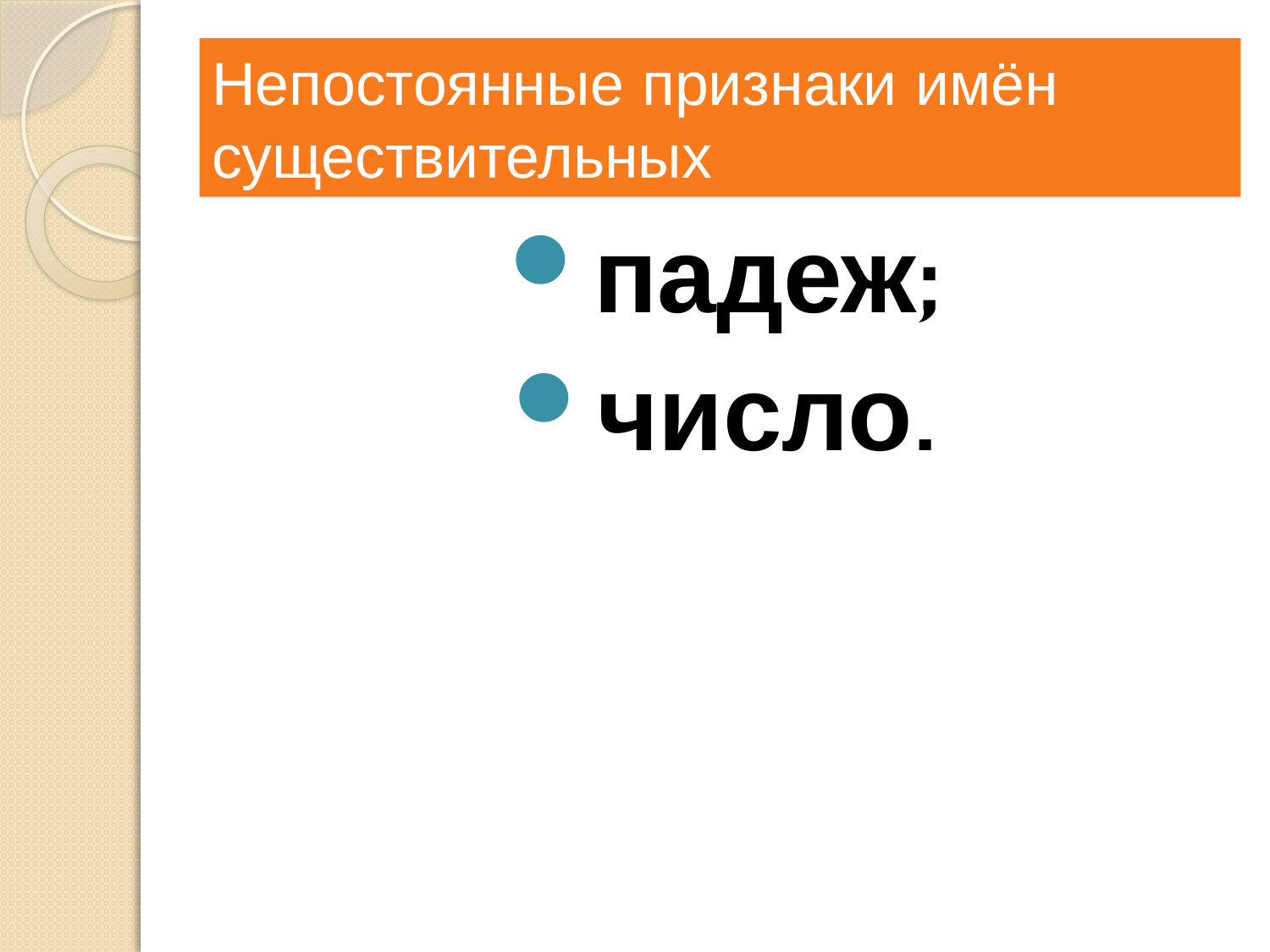

# Непостоянные признаки имён существительных
падеж;
число.